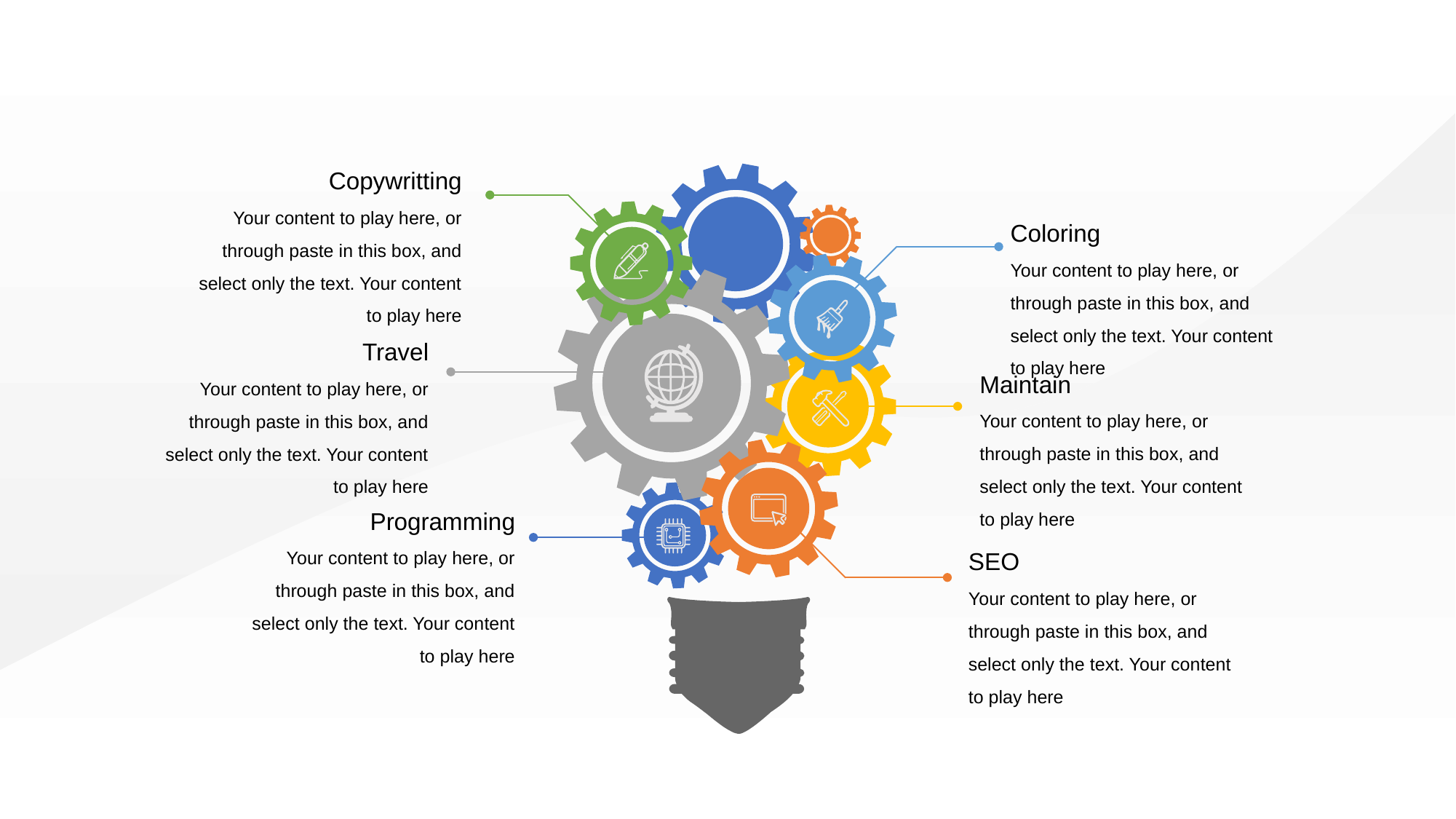

Copywritting

Your content to play here, or through paste in this box, and select only the text. Your content to play here

Coloring

Your content to play here, or through paste in this box, and select only the text. Your content to play here

Travel

Your content to play here, or through paste in this box, and select only the text. Your content to play here
Maintain

Your content to play here, or through paste in this box, and select only the text. Your content to play here

Programming

Your content to play here, or through paste in this box, and select only the text. Your content to play here
SEO
Your content to play here, or through paste in this box, and select only the text. Your content to play here